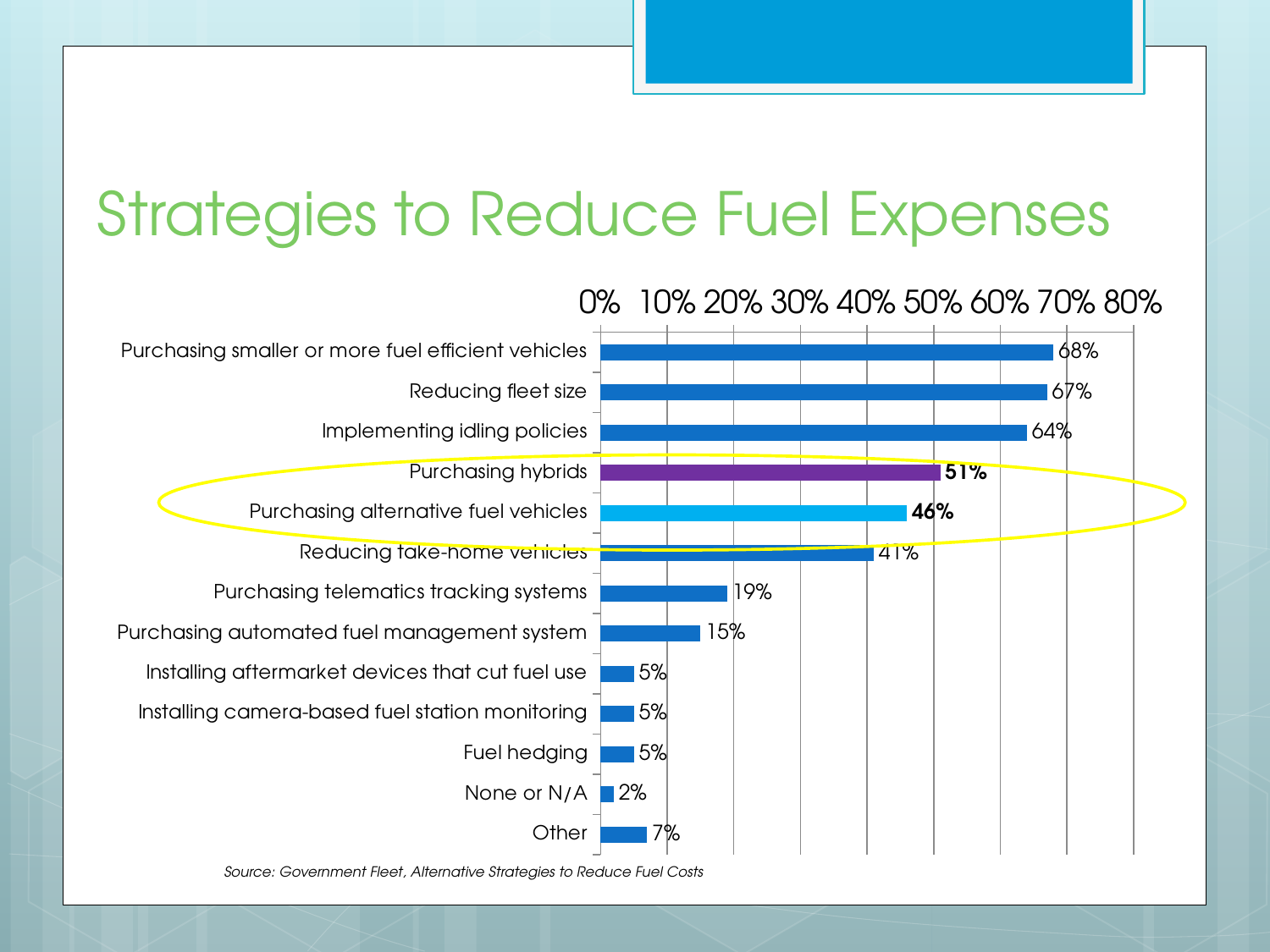

# Strategies to Reduce Fuel Expenses

### Chart

| Category | Series 1 |
|---|---|
| Purchasing smaller or more fuel efficient vehicles | 0.68 |
| Reducing fleet size | 0.6700000000000005 |
| Implementing idling policies | 0.6400000000000003 |
| Purchasing hybrids | 0.51 |
| Purchasing alternative fuel vehicles | 0.46 |
| Reducing take-home vehicles | 0.41000000000000014 |
| Purchasing telematics tracking systems | 0.19 |
| Purchasing automated fuel management system | 0.15000000000000008 |
| Installing aftermarket devices that cut fuel use | 0.05 |
| Installing camera-based fuel station monitoring | 0.05 |
| Fuel hedging | 0.05 |
| None or N/A | 0.02000000000000001 |
| Other | 0.07000000000000002 |
Source: Government Fleet, Alternative Strategies to Reduce Fuel Costs